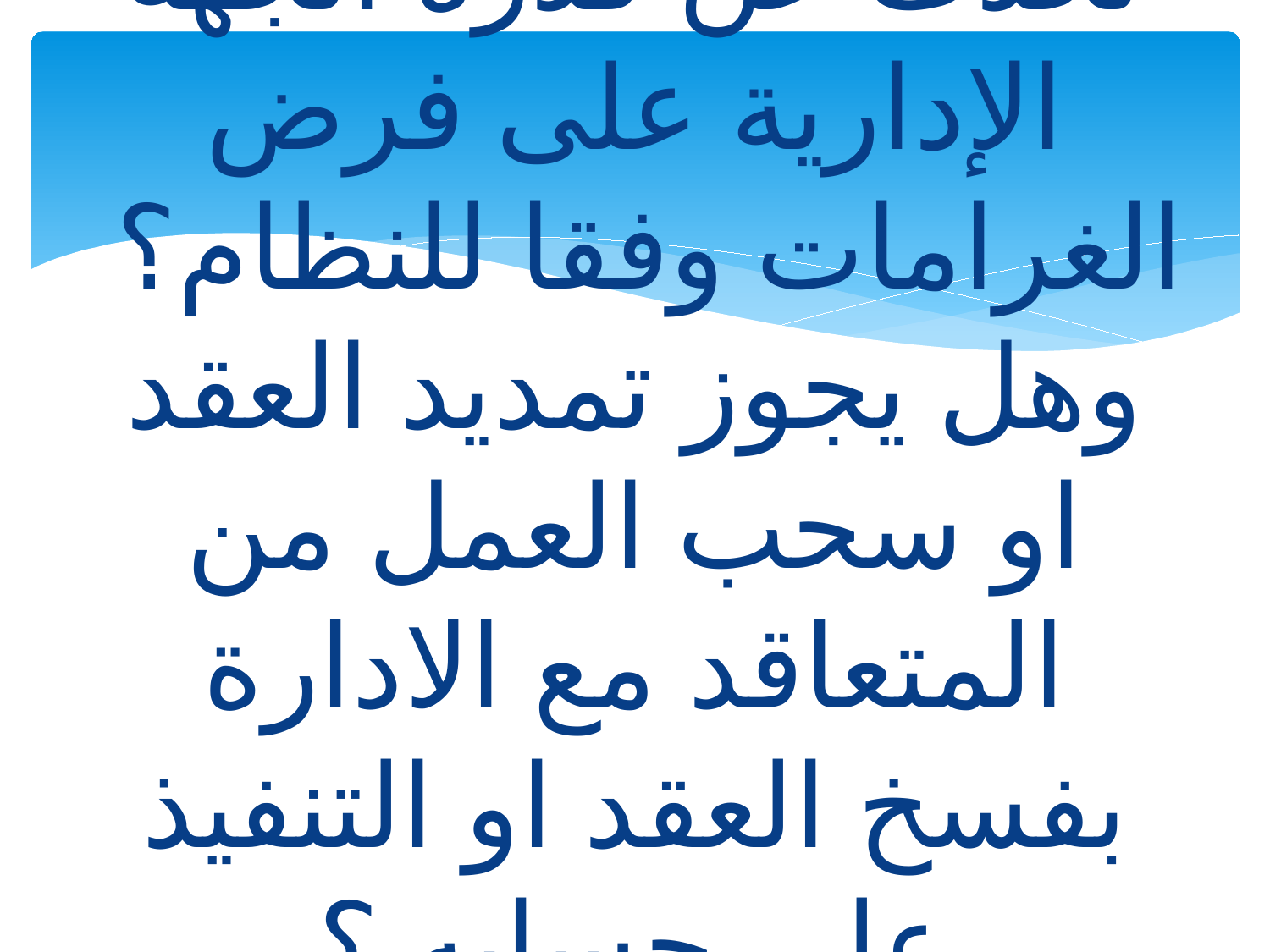

# تحدث عن قدرة الجهة الإدارية على فرض الغرامات وفقا للنظام؟  وهل يجوز تمديد العقد او سحب العمل من المتعاقد مع الادارة بفسخ العقد او التنفيذ على حسابه ؟